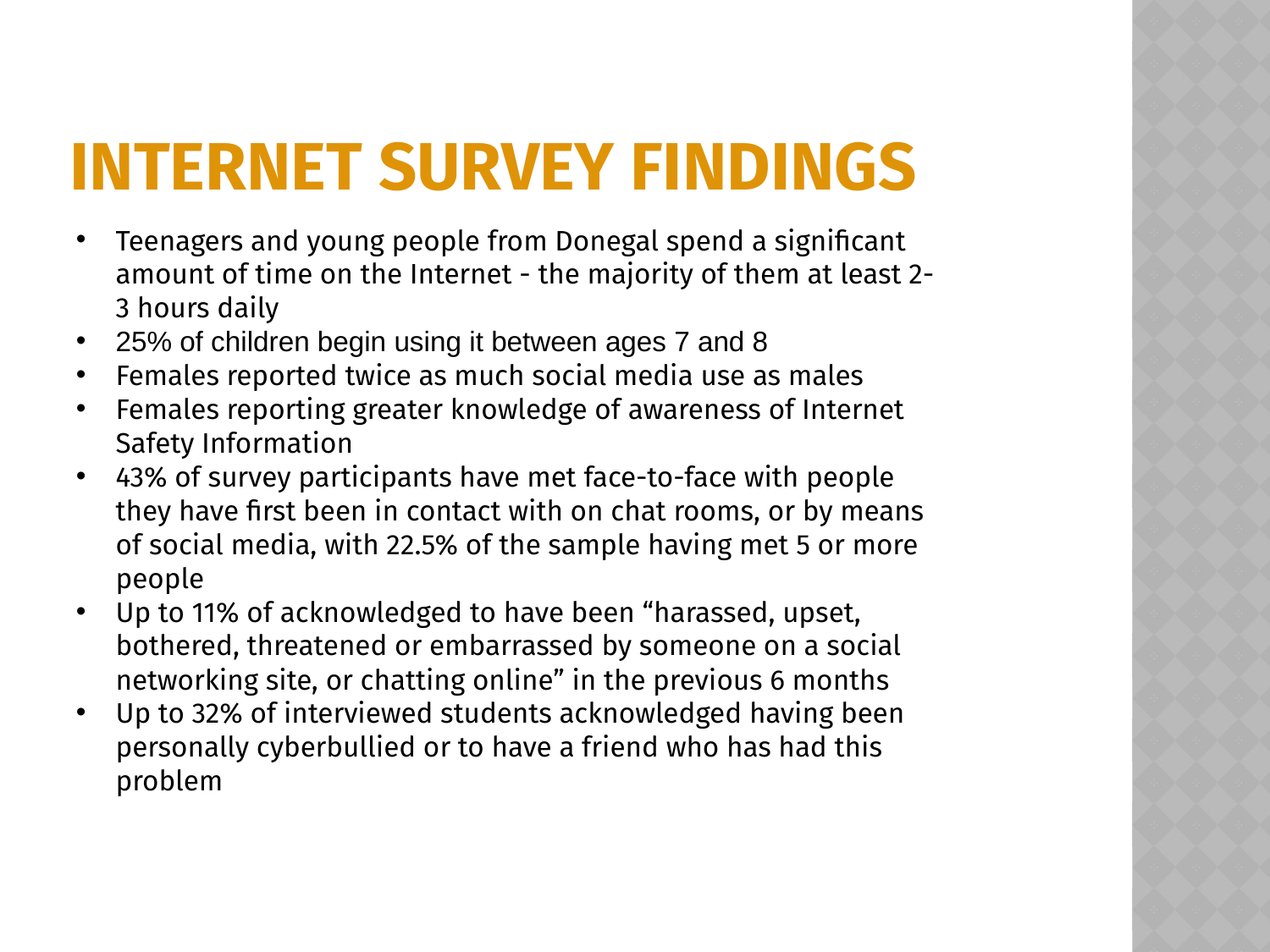

# Internet Survey Findings
Teenagers and young people from Donegal spend a significant amount of time on the Internet - the majority of them at least 2-3 hours daily
25% of children begin using it between ages 7 and 8
Females reported twice as much social media use as males
Females reporting greater knowledge of awareness of Internet Safety Information
43% of survey participants have met face-to-face with people they have first been in contact with on chat rooms, or by means of social media, with 22.5% of the sample having met 5 or more people
Up to 11% of acknowledged to have been “harassed, upset, bothered, threatened or embarrassed by someone on a social networking site, or chatting online” in the previous 6 months
Up to 32% of interviewed students acknowledged having been personally cyberbullied or to have a friend who has had this problem